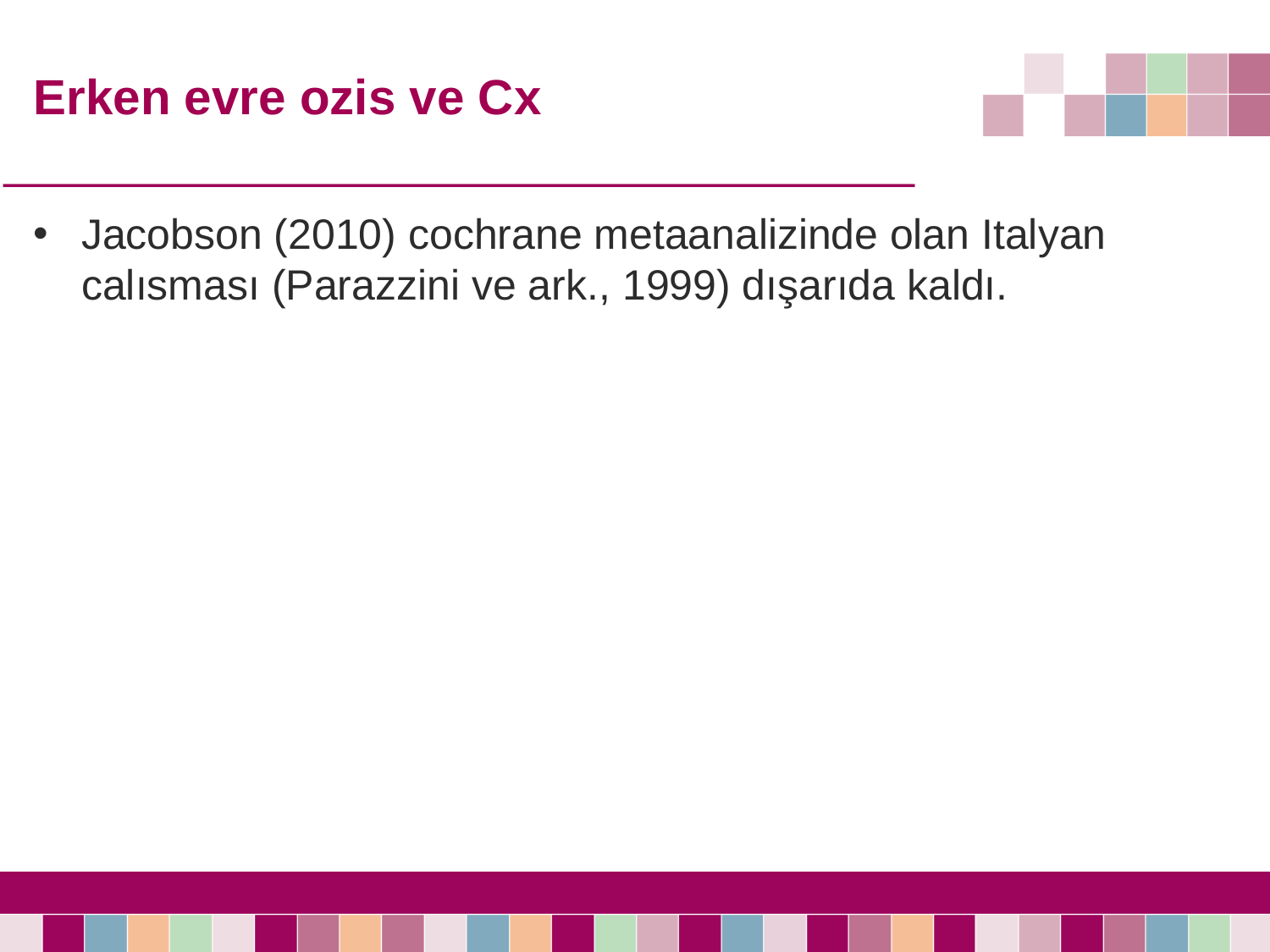

# Erken evre ozis ve Cx
Jacobson (2010) cochrane metaanalizinde olan Italyan calısması (Parazzini ve ark., 1999) dışarıda kaldı.